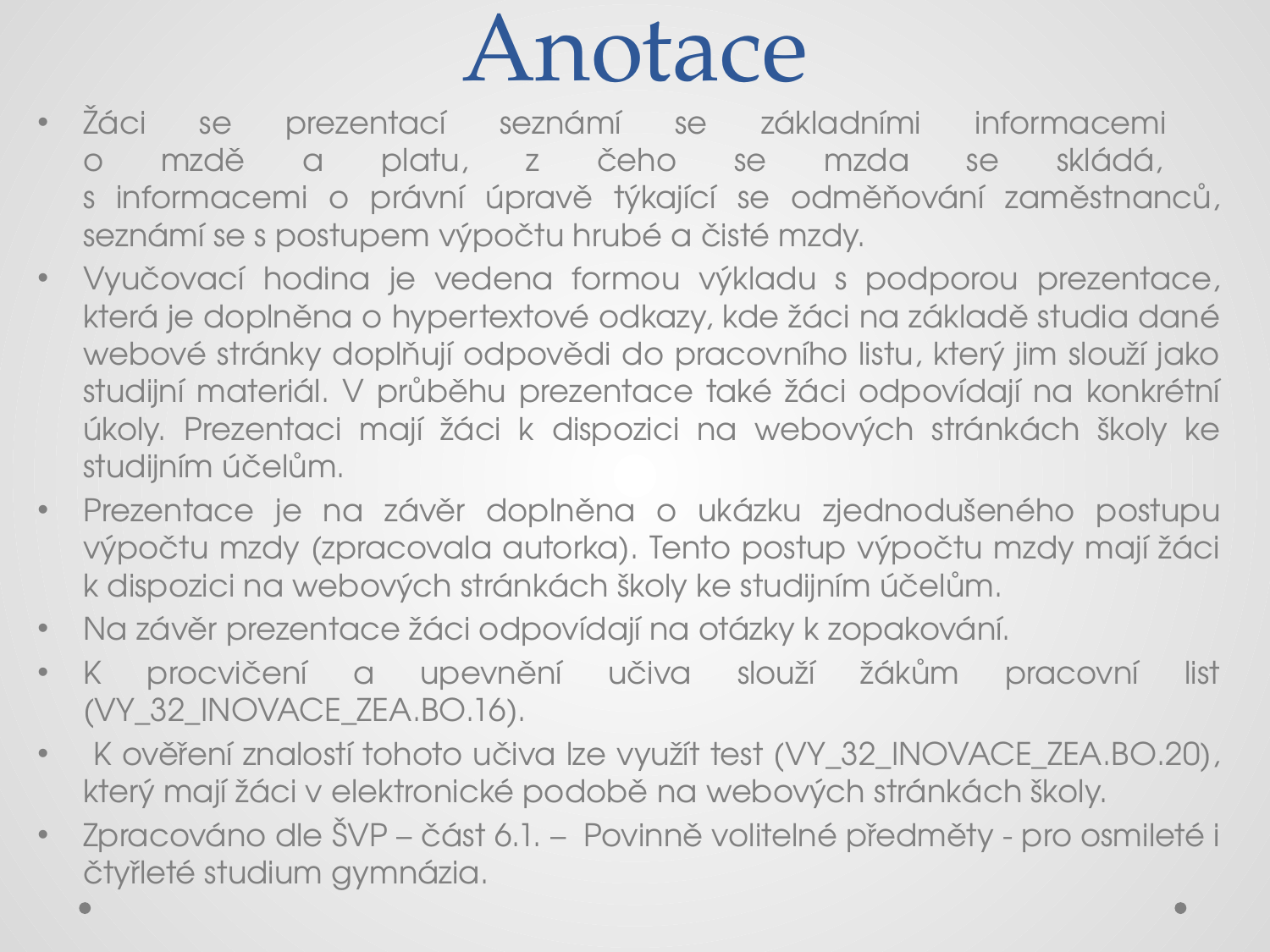

# Anotace
Žáci se prezentací seznámí se základními informacemi
o mzdě a platu, z čeho se mzda se skládá,
s informacemi o právní úpravě týkající se odměňování zaměstnanců, seznámí se s postupem výpočtu hrubé a čisté mzdy.
Vyučovací hodina je vedena formou výkladu s podporou prezentace, která je doplněna o hypertextové odkazy, kde žáci na základě studia dané webové stránky doplňují odpovědi do pracovního listu, který jim slouží jako studijní materiál. V průběhu prezentace také žáci odpovídají na konkrétní úkoly. Prezentaci mají žáci k dispozici na webových stránkách školy ke studijním účelům.
Prezentace je na závěr doplněna o ukázku zjednodušeného postupu výpočtu mzdy (zpracovala autorka). Tento postup výpočtu mzdy mají žáci k dispozici na webových stránkách školy ke studijním účelům.
Na závěr prezentace žáci odpovídají na otázky k zopakování.
K procvičení a upevnění učiva slouží žákům pracovní list (VY_32_INOVACE_ZEA.BO.16).
 K ověření znalostí tohoto učiva lze využít test (VY_32_INOVACE_ZEA.BO.20), který mají žáci v elektronické podobě na webových stránkách školy.
Zpracováno dle ŠVP – část 6.1. –  Povinně volitelné předměty - pro osmileté i čtyřleté studium gymnázia.